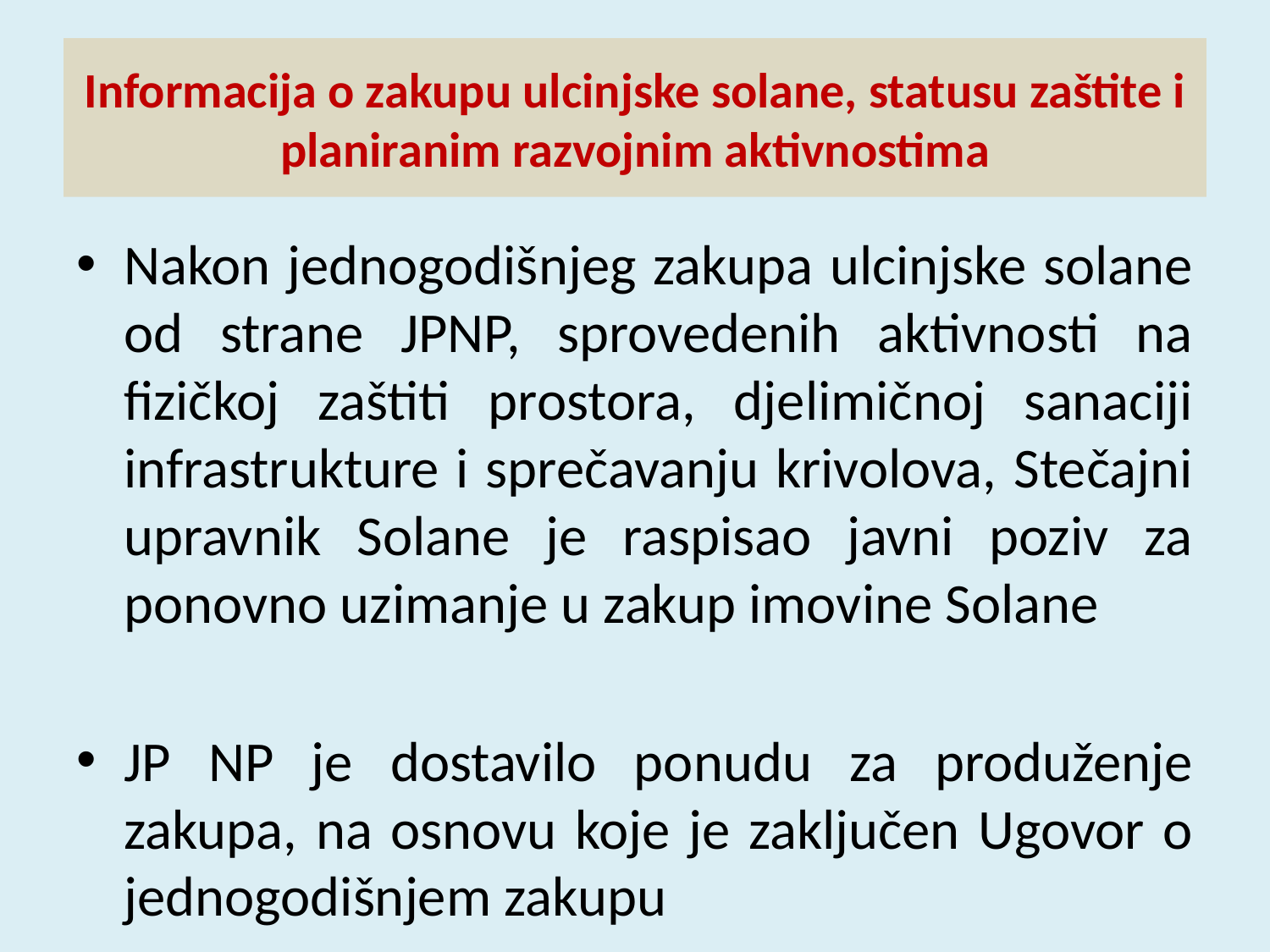

# Informacija o zakupu ulcinjske solane, statusu zaštite i planiranim razvojnim aktivnostima
Nakon jednogodišnjeg zakupa ulcinjske solane od strane JPNP, sprovedenih aktivnosti na fizičkoj zaštiti prostora, djelimičnoj sanaciji infrastrukture i sprečavanju krivolova, Stečajni upravnik Solane je raspisao javni poziv za ponovno uzimanje u zakup imovine Solane

JP NP je dostavilo ponudu za produženje zakupa, na osnovu koje je zaključen Ugovor o jednogodišnjem zakupu